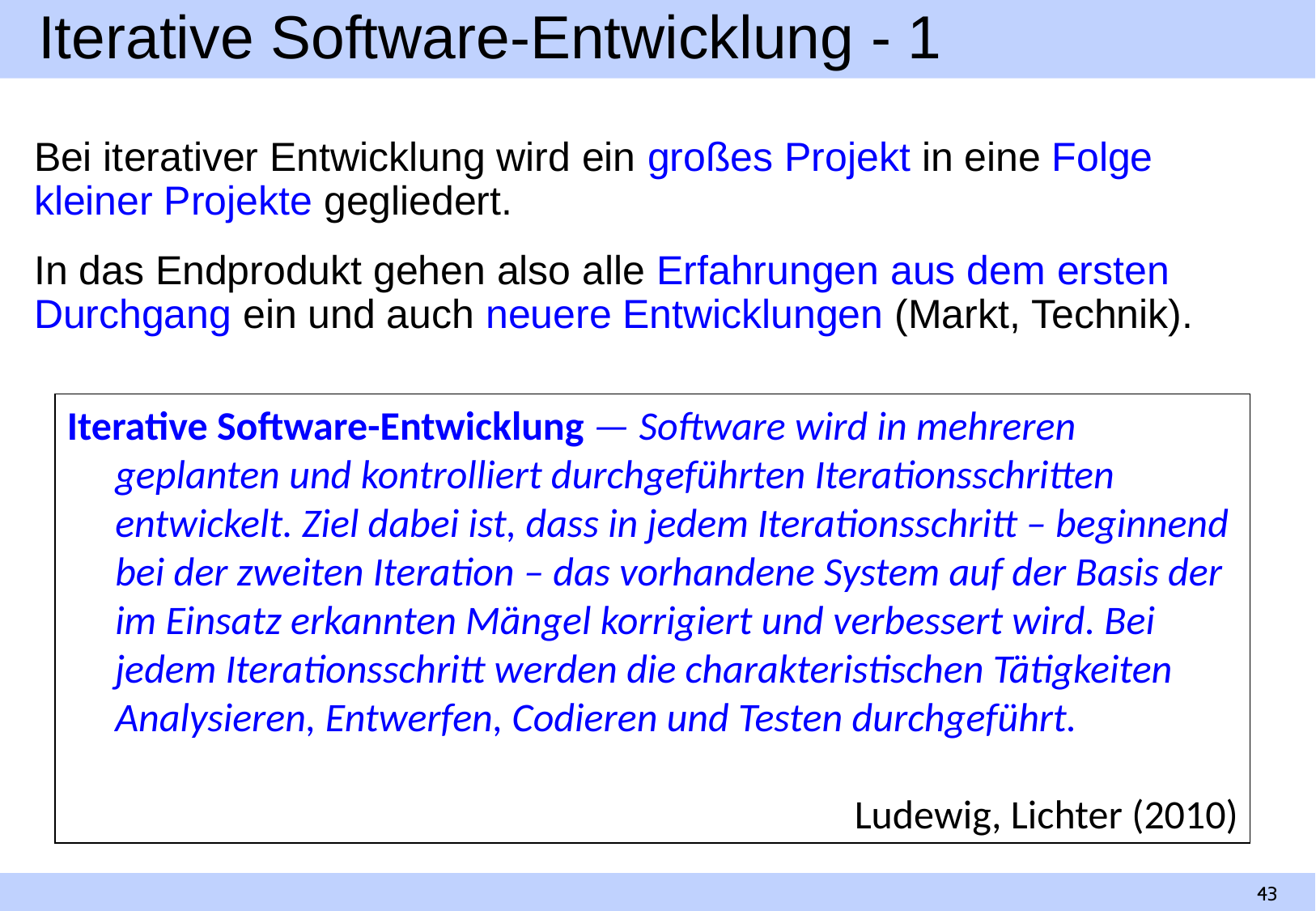

# Iterative Software-Entwicklung - 1
Bei iterativer Entwicklung wird ein großes Projekt in eine Folge kleiner Projekte gegliedert.
In das Endprodukt gehen also alle Erfahrungen aus dem ersten Durchgang ein und auch neuere Entwicklungen (Markt, Technik).

Iterative Software-Entwicklung — Software wird in mehreren geplanten und kontrolliert durchgeführten Iterationsschritten entwickelt. Ziel dabei ist, dass in jedem Iterationsschritt – beginnend bei der zweiten Iteration – das vorhandene System auf der Basis der im Einsatz erkannten Mängel korrigiert und verbessert wird. Bei jedem Iterationsschritt werden die charakteristischen Tätigkeiten Analysieren, Entwerfen, Codieren und Testen durchgeführt.

Ludewig, Lichter (2010)
43